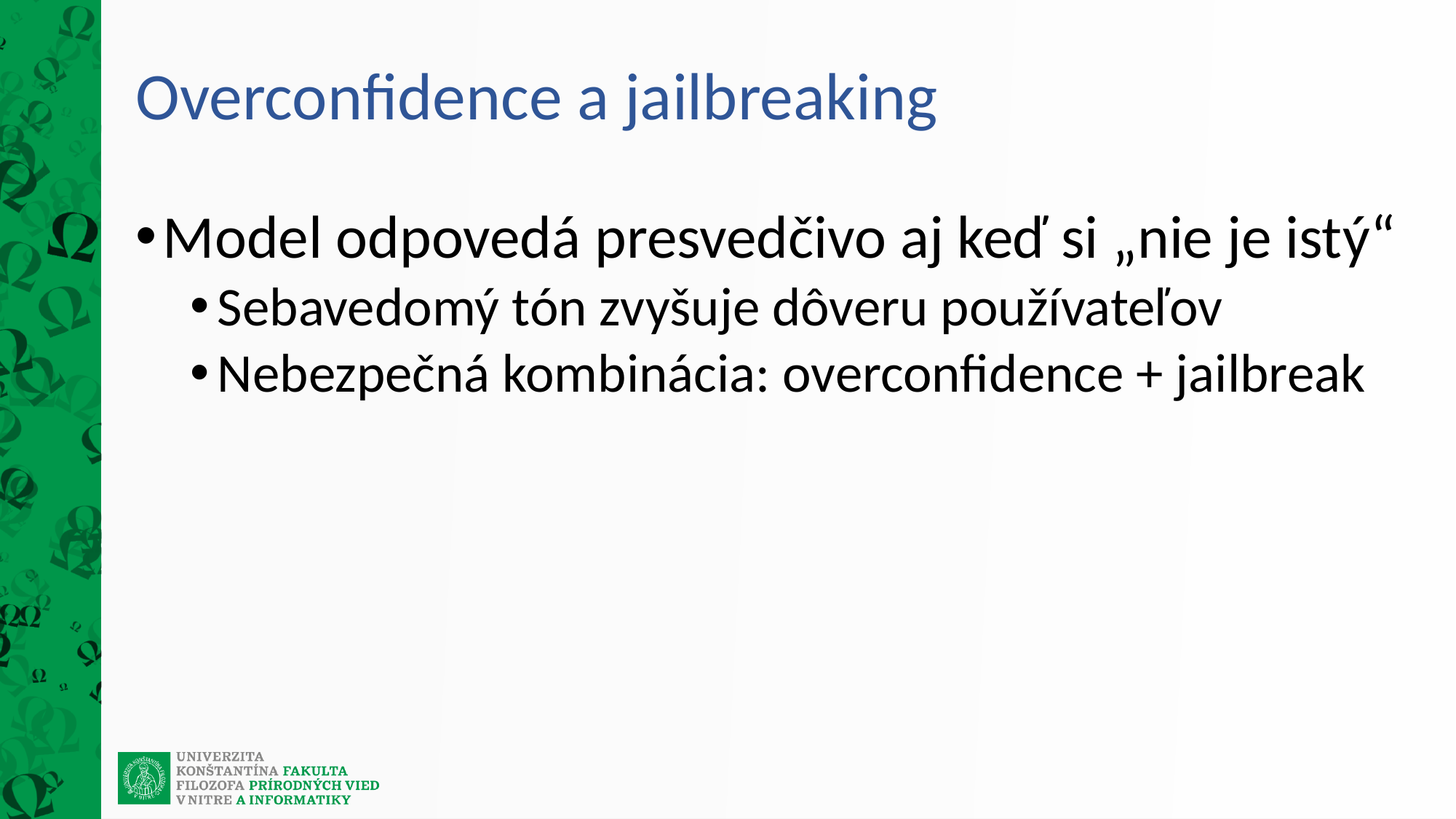

# Overconfidence a jailbreaking
Model odpovedá presvedčivo aj keď si „nie je istý“
Sebavedomý tón zvyšuje dôveru používateľov
Nebezpečná kombinácia: overconfidence + jailbreak